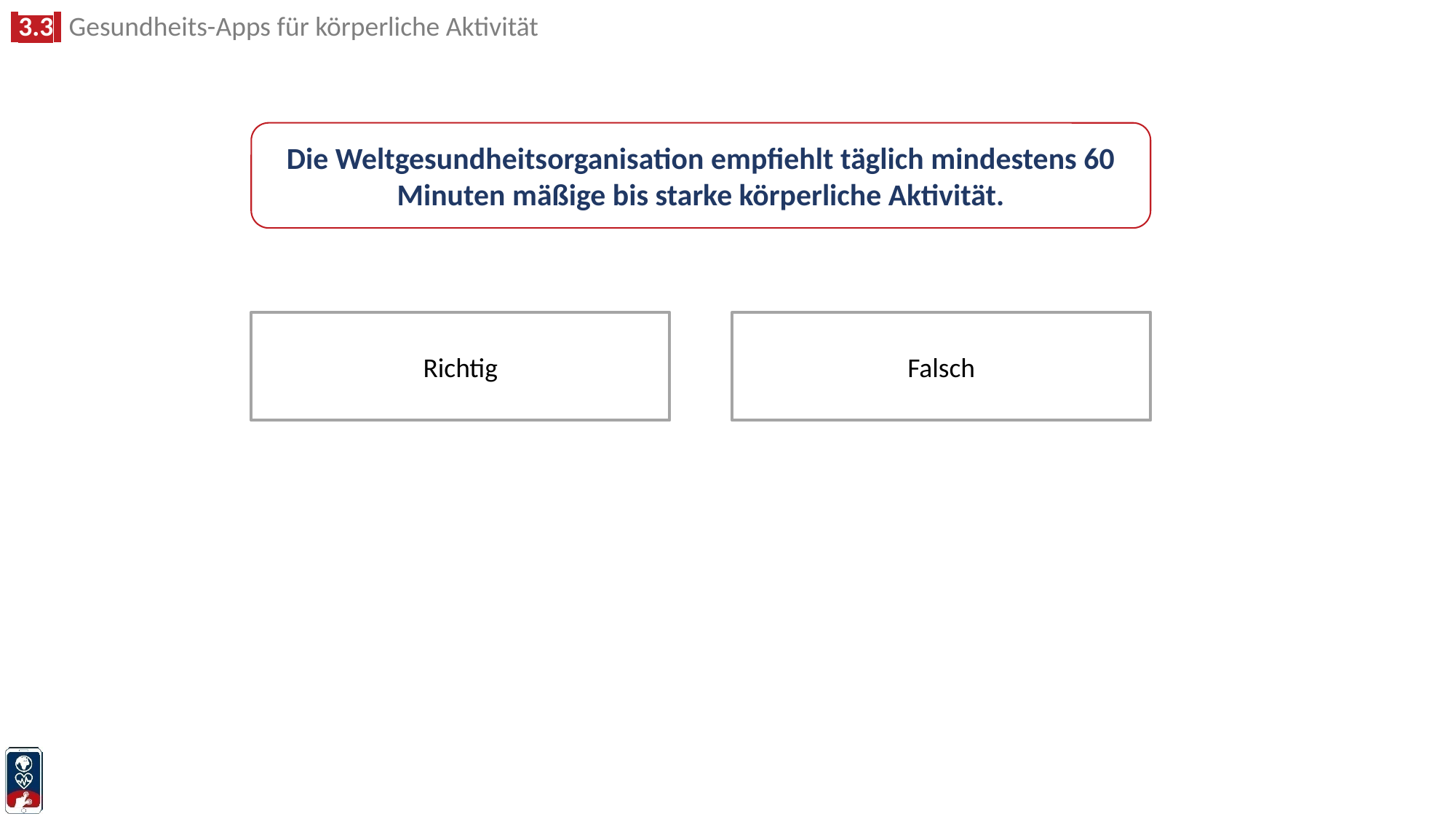

Die Weltgesundheitsorganisation empfiehlt täglich mindestens 60 Minuten mäßige bis starke körperliche Aktivität.
Richtig
Falsch